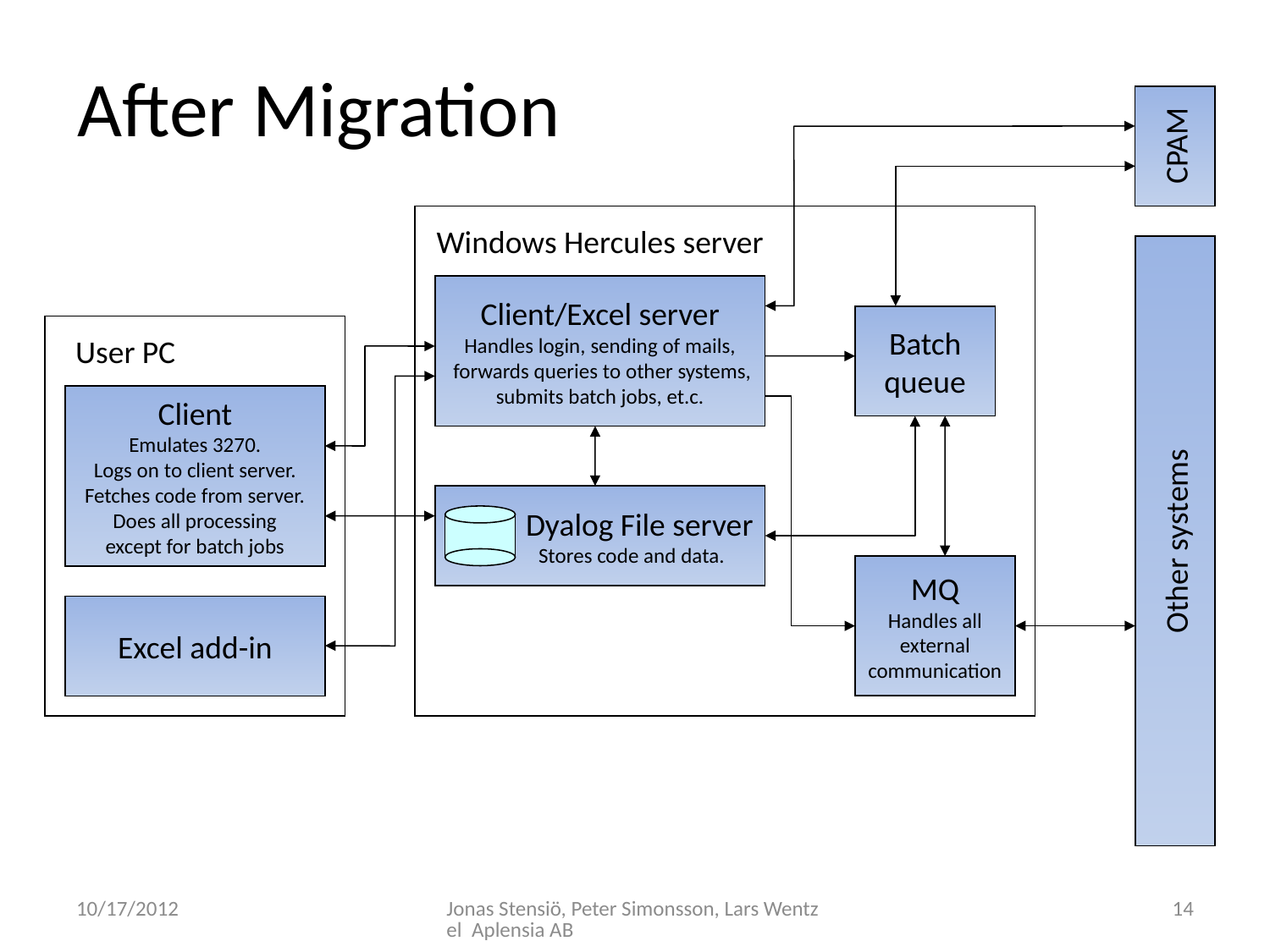

# After Migration
CPAM

 Windows Hercules server
Other systems
Client/Excel server
Handles login, sending of mails,
 forwards queries to other systems,
submits batch jobs, et.c.
Batch
queue

 User PC

Client
Emulates 3270.
Logs on to client server.
Fetches code from server.
Does all processing
except for batch jobs

           Dyalog File server
             Stores code and data.

MQ
Handles all
external
communication
Excel add-in

10/17/2012
Jonas Stensiö, Peter Simonsson, Lars Wentzel  Aplensia AB
14